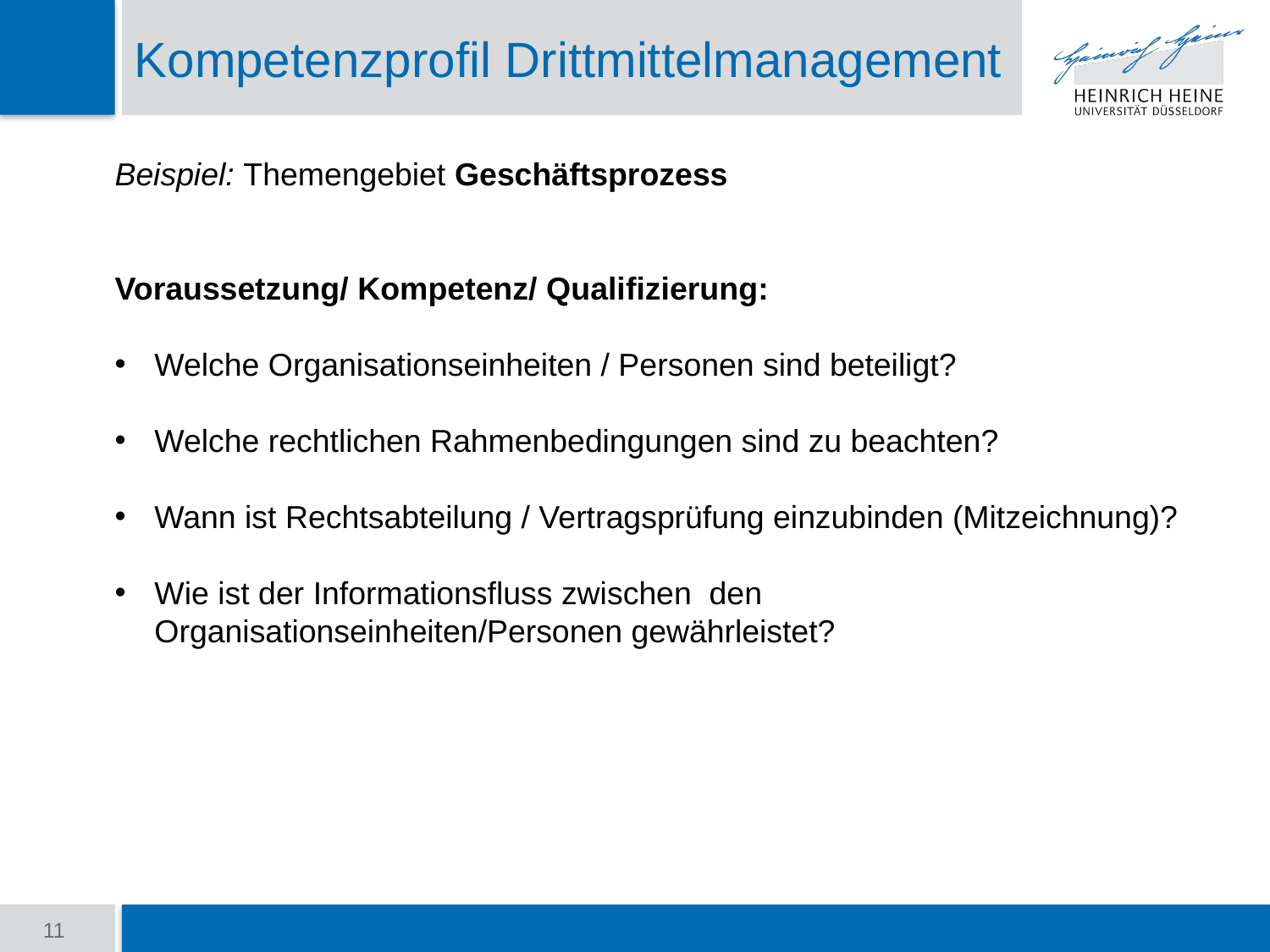

# Kompetenzprofil Drittmittelmanagement
Beispiel: Themengebiet Geschäftsprozess

Voraussetzung/ Kompetenz/ Qualifizierung:

Welche Organisationseinheiten / Personen sind beteiligt?

Welche rechtlichen Rahmenbedingungen sind zu beachten?

Wann ist Rechtsabteilung / Vertragsprüfung einzubinden (Mitzeichnung)?

Wie ist der Informationsfluss zwischen  den Organisationseinheiten/Personen gewährleistet?

11